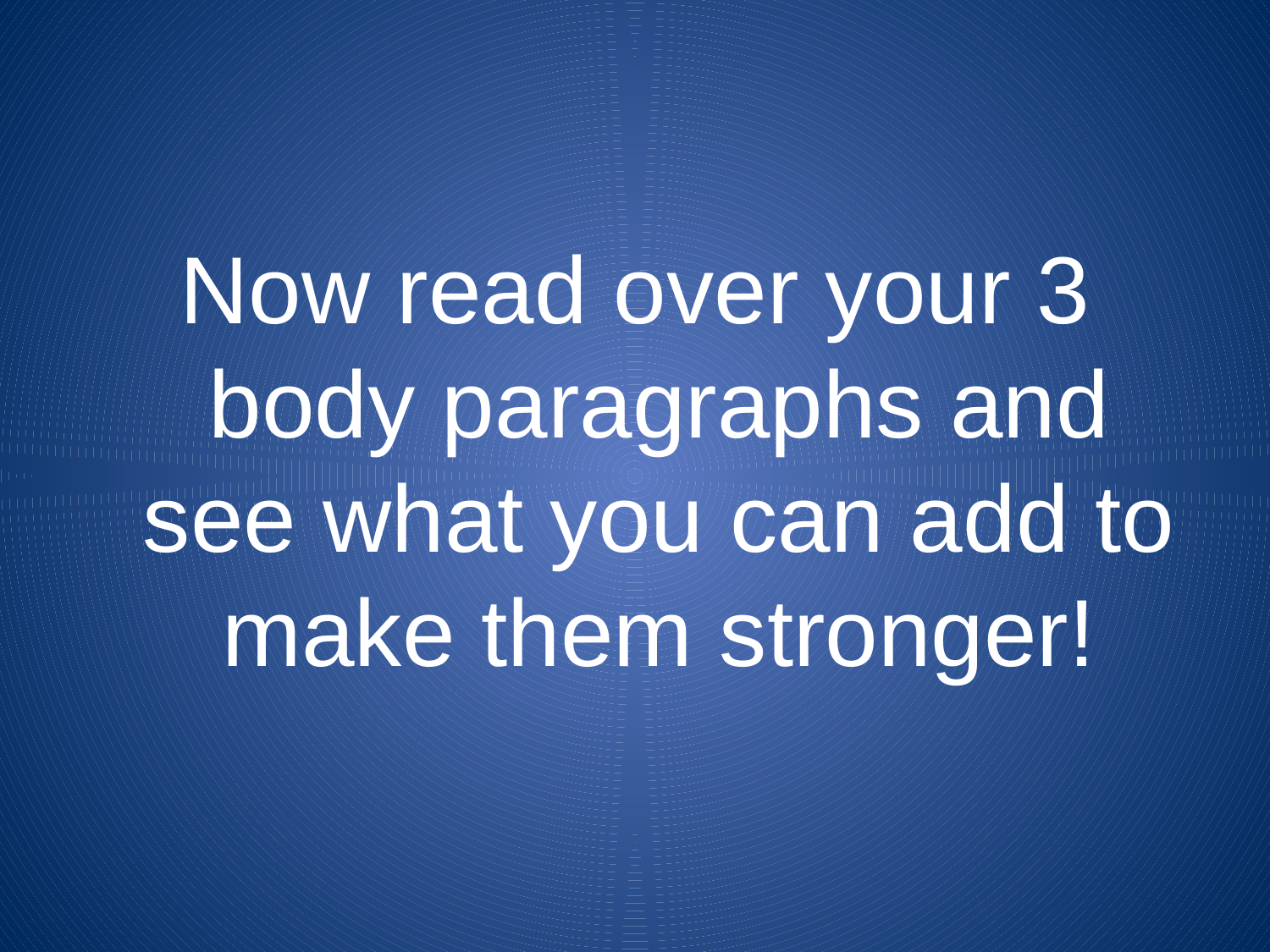

#
Now read over your 3 body paragraphs and see what you can add to make them stronger!